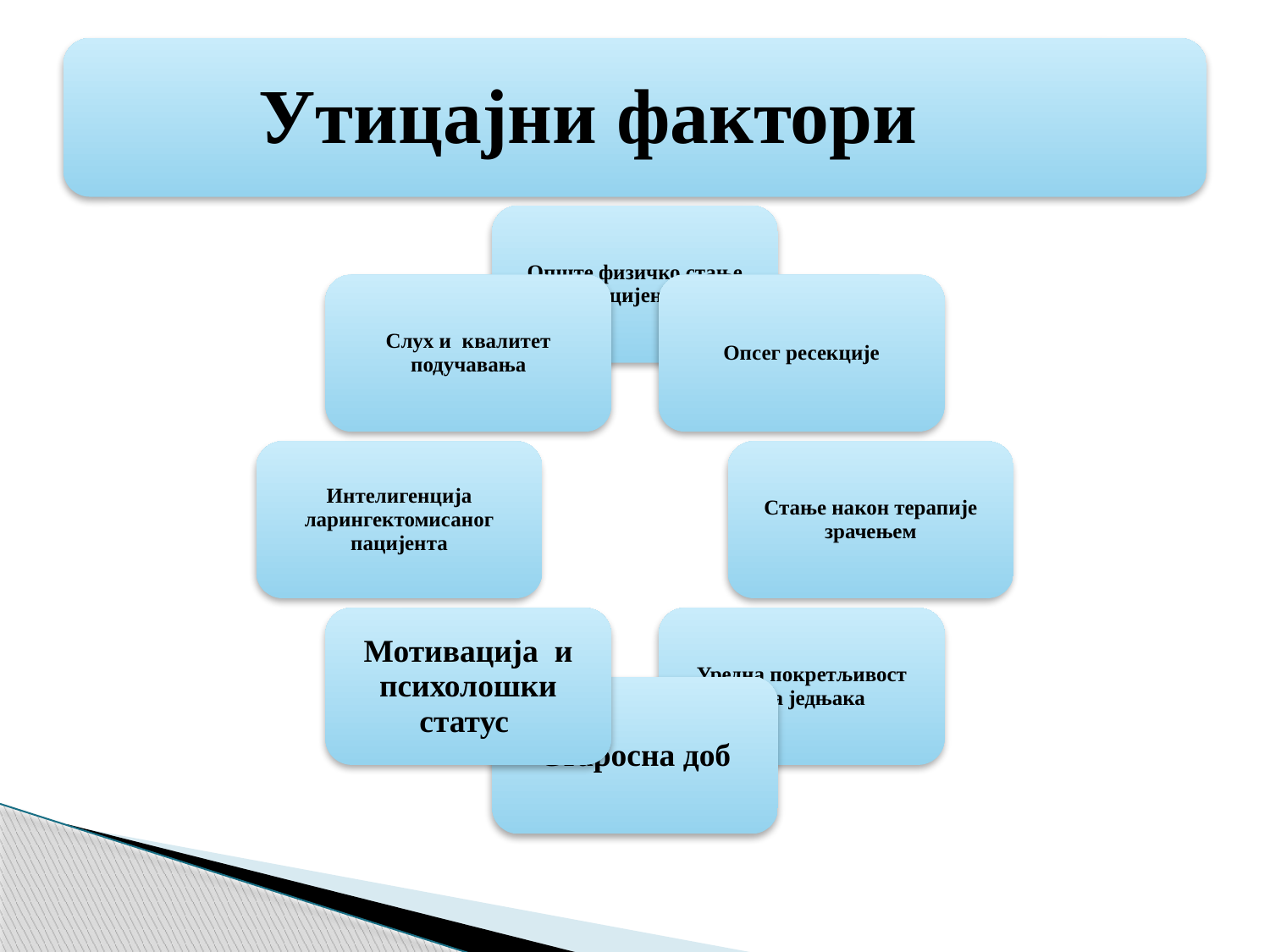

Утицајни фактори
Опште физичко стање пацијента
Опсег ресекције
Стање након терапије зрачењем
Старосна доб
Интелигенција ларингектомисаног пацијента
Слух и  квалитет подучавања